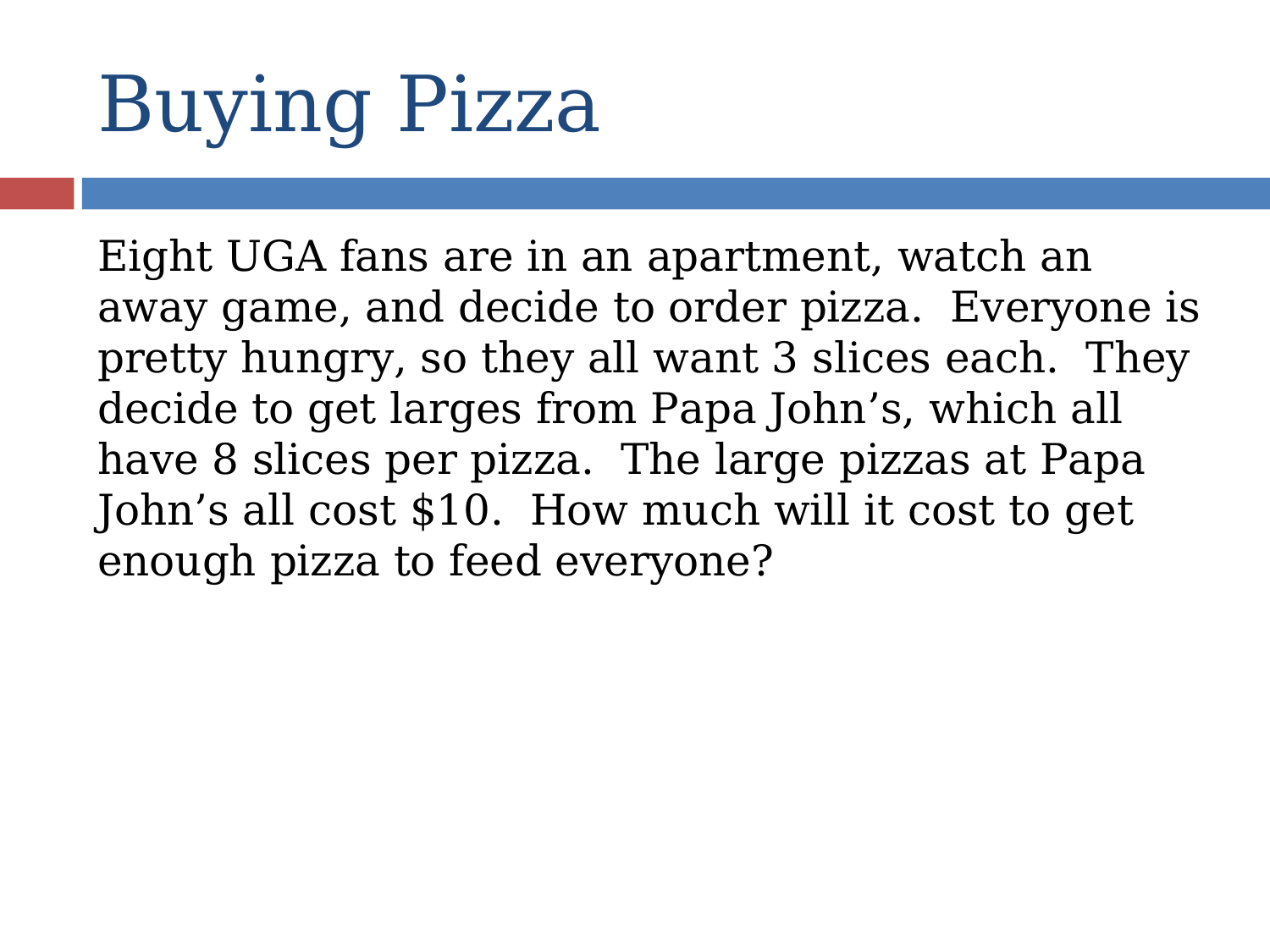

# Buying Pizza
Eight UGA fans are in an apartment, watch an away game, and decide to order pizza.  Everyone is pretty hungry, so they all want 3 slices each.  They decide to get larges from Papa John’s, which all have 8 slices per pizza.  The large pizzas at Papa John’s all cost $10.  How much will it cost to get enough pizza to feed everyone?